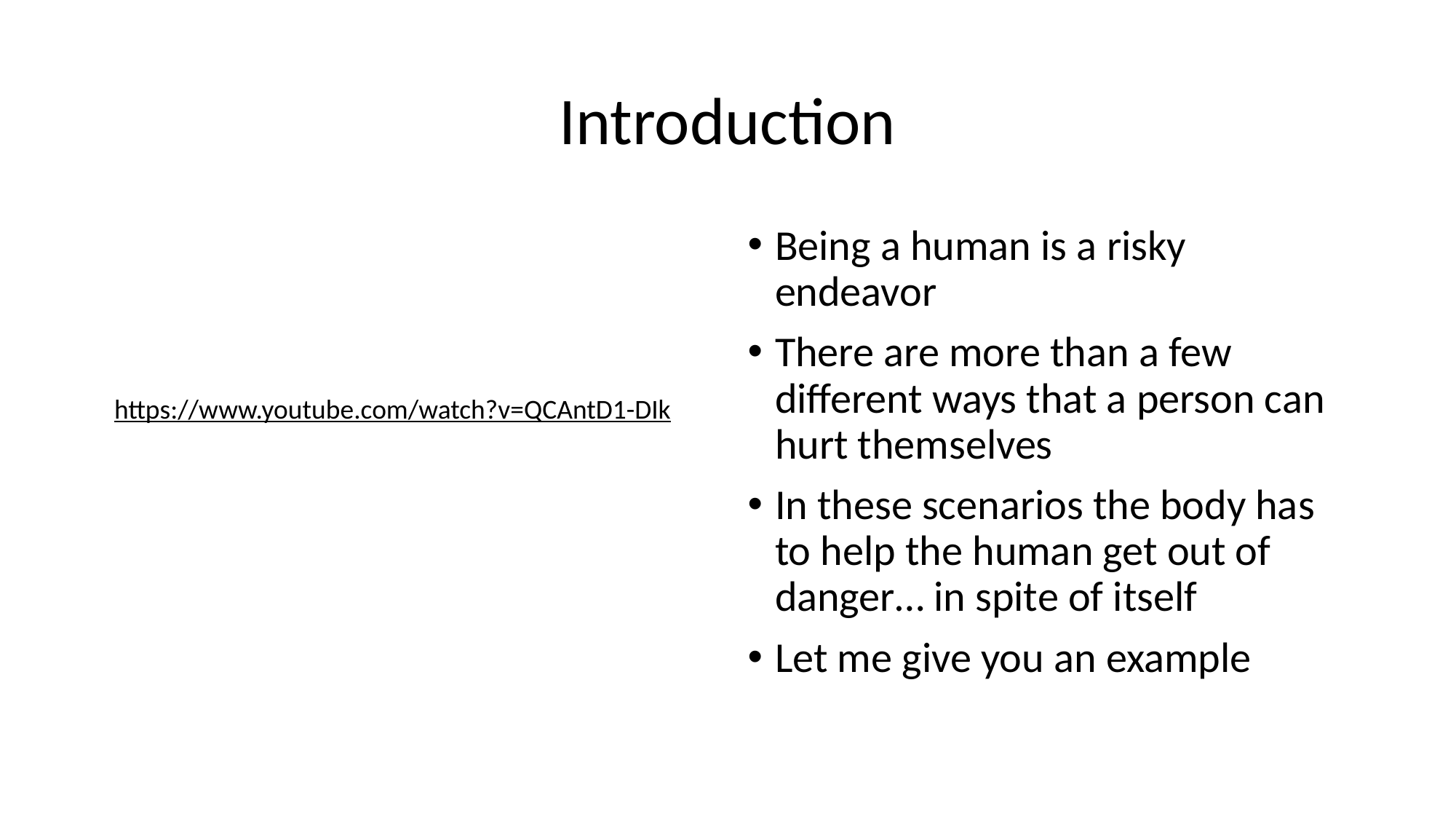

# Introduction
Being a human is a risky endeavor
There are more than a few different ways that a person can hurt themselves
In these scenarios the body has to help the human get out of danger… in spite of itself
Let me give you an example
https://www.youtube.com/watch?v=QCAntD1-DIk